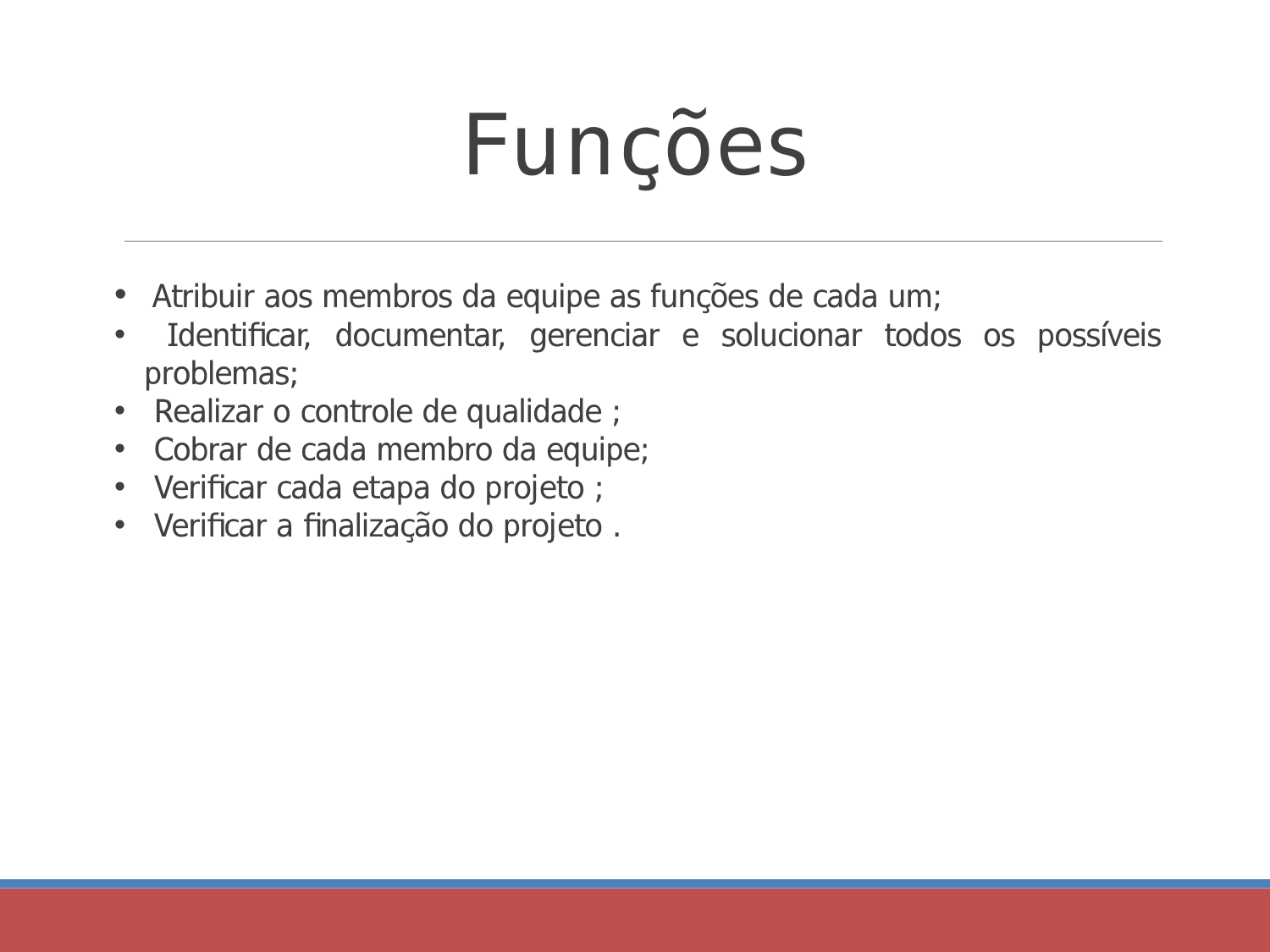

Funções
 Atribuir aos membros da equipe as funções de cada um;
 Identificar, documentar, gerenciar e solucionar todos os possíveis problemas;
 Realizar o controle de qualidade ;
 Cobrar de cada membro da equipe;
 Verificar cada etapa do projeto ;
 Verificar a finalização do projeto .